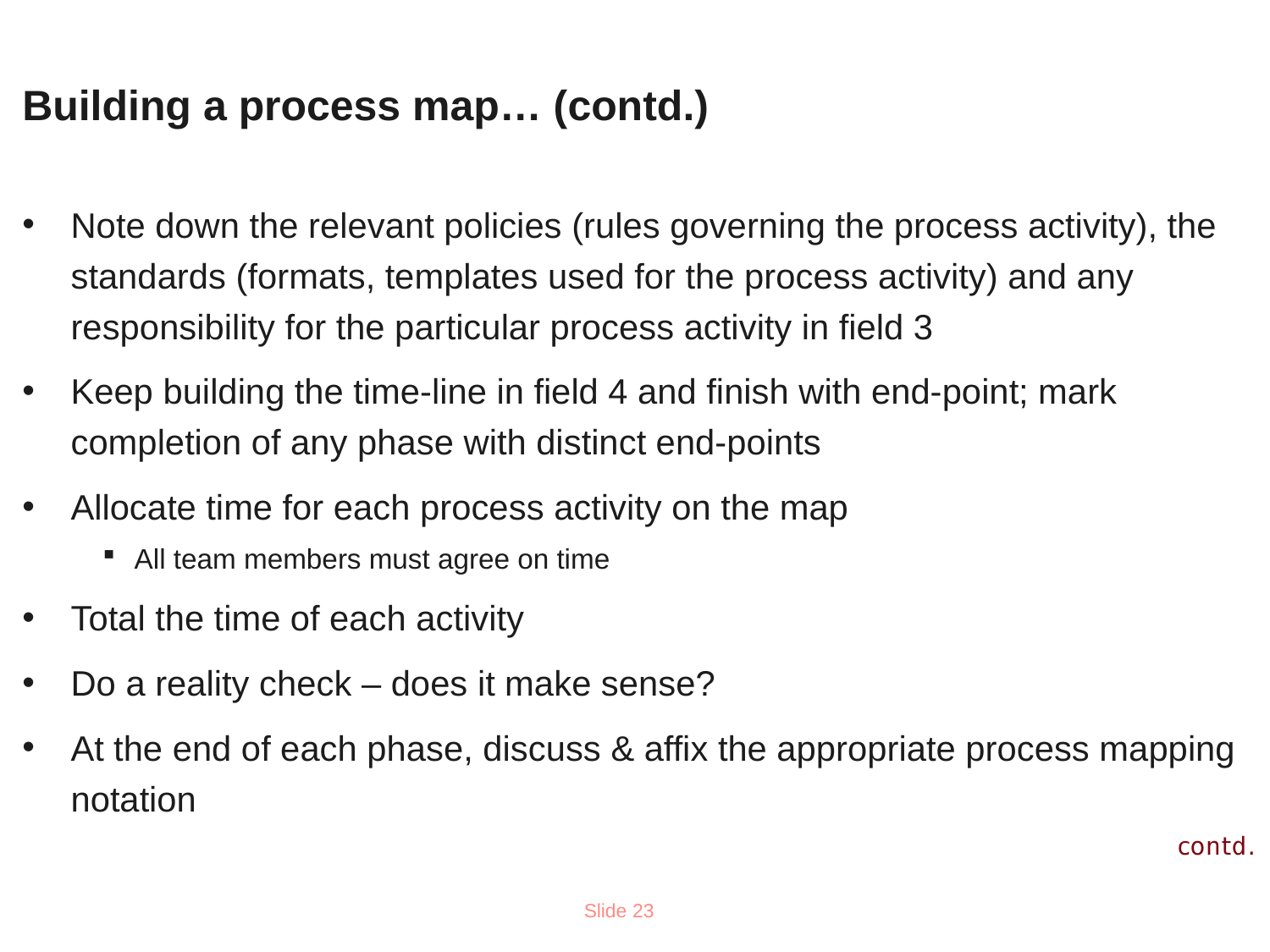

# Building a process map… (contd.)
Note down the relevant policies (rules governing the process activity), the standards (formats, templates used for the process activity) and any responsibility for the particular process activity in field 3
Keep building the time-line in field 4 and finish with end-point; mark completion of any phase with distinct end-points
Allocate time for each process activity on the map
All team members must agree on time
Total the time of each activity
Do a reality check – does it make sense?
At the end of each phase, discuss & affix the appropriate process mapping notation
contd.